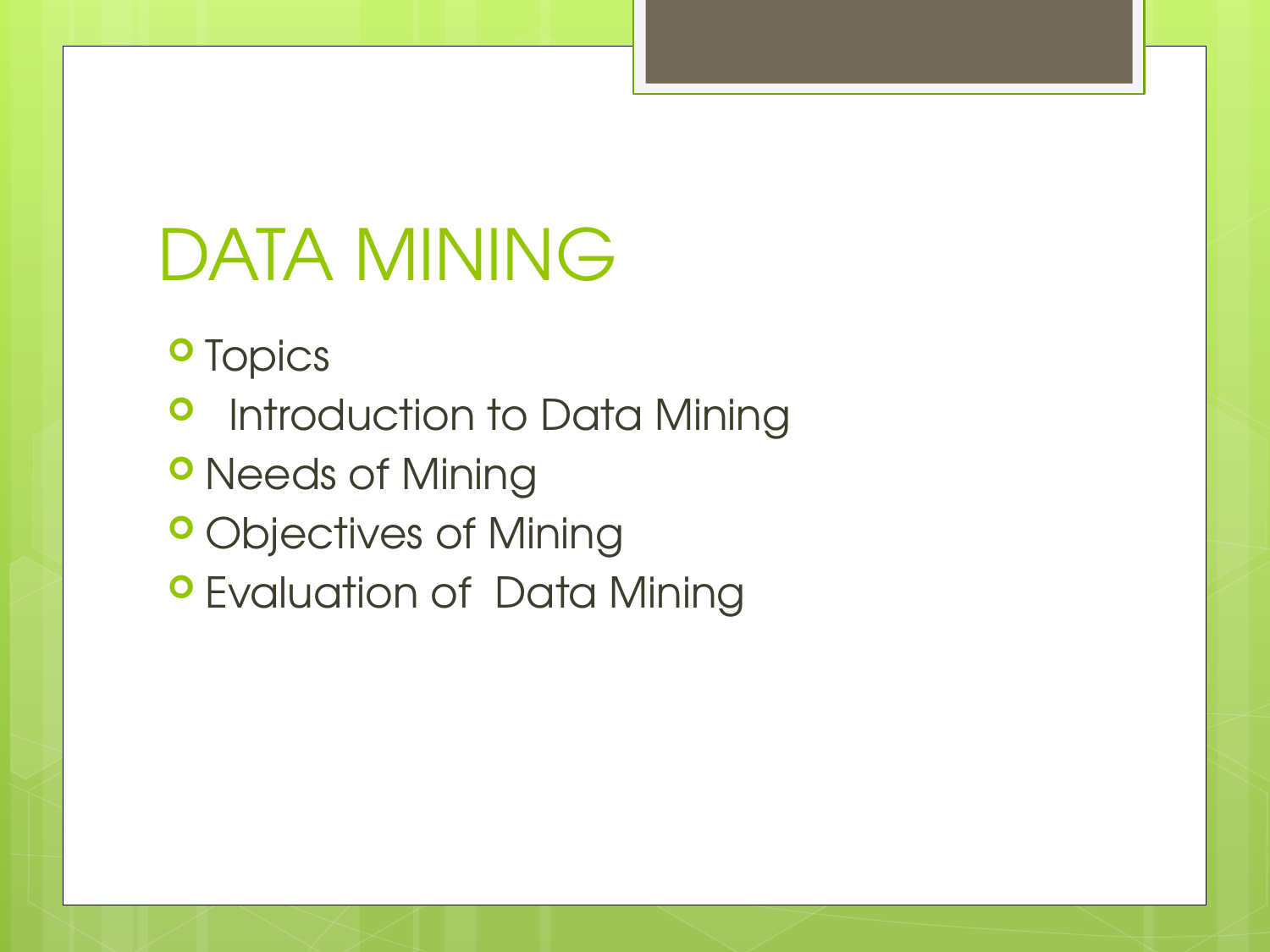

# DATA MINING
Topics
  Introduction to Data Mining
Needs of Mining
Objectives of Mining
Evaluation of  Data Mining